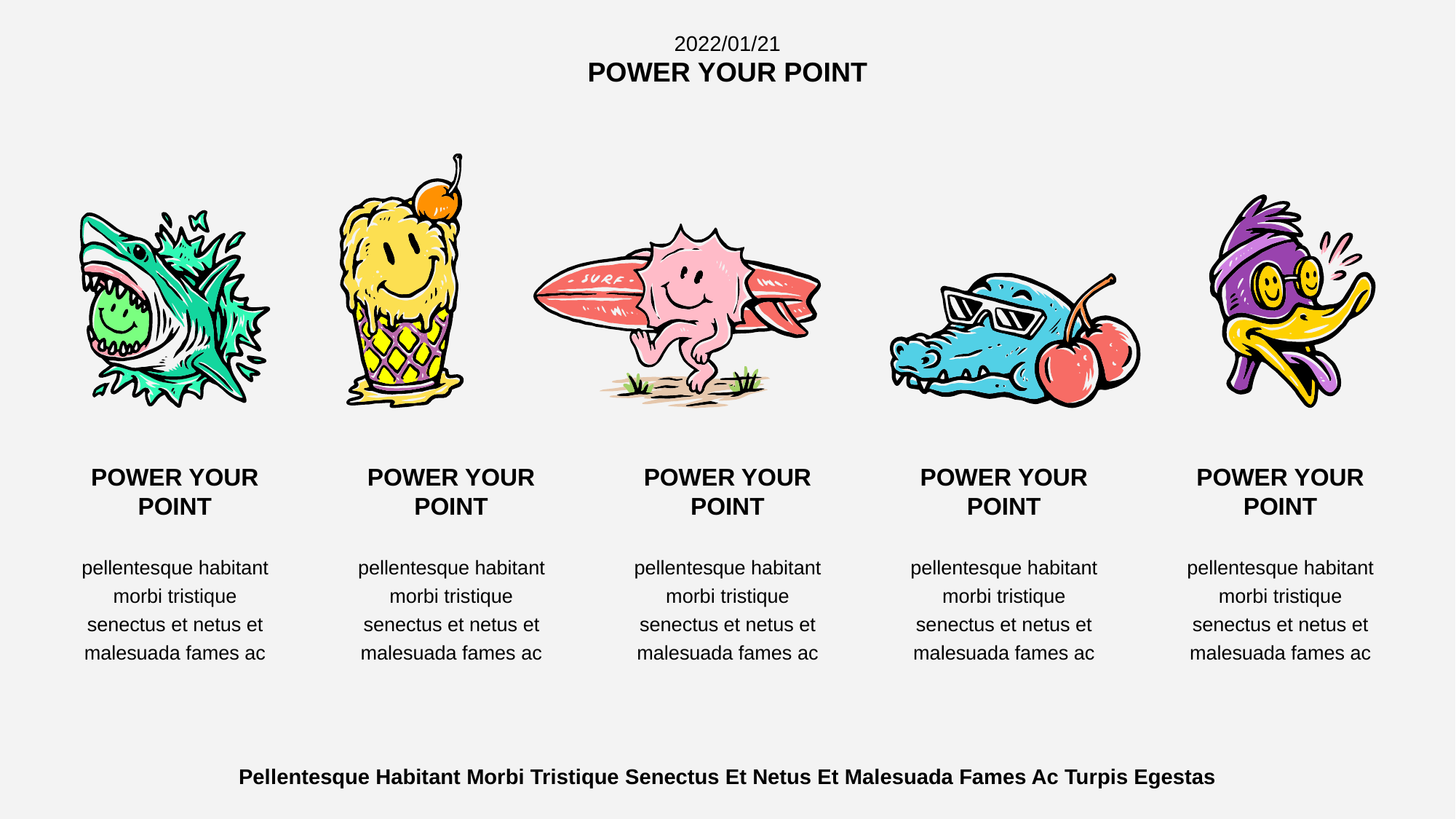

2022/01/21
POWER YOUR POINT

POWER YOUR POINT
POWER YOUR POINT
POWER YOUR POINT
POWER YOUR POINT
POWER YOUR POINT
pellentesque habitant morbi tristique senectus et netus et malesuada fames ac
pellentesque habitant morbi tristique senectus et netus et malesuada fames ac
pellentesque habitant morbi tristique senectus et netus et malesuada fames ac
pellentesque habitant morbi tristique senectus et netus et malesuada fames ac
pellentesque habitant morbi tristique senectus et netus et malesuada fames ac
Pellentesque Habitant Morbi Tristique Senectus Et Netus Et Malesuada Fames Ac Turpis Egestas